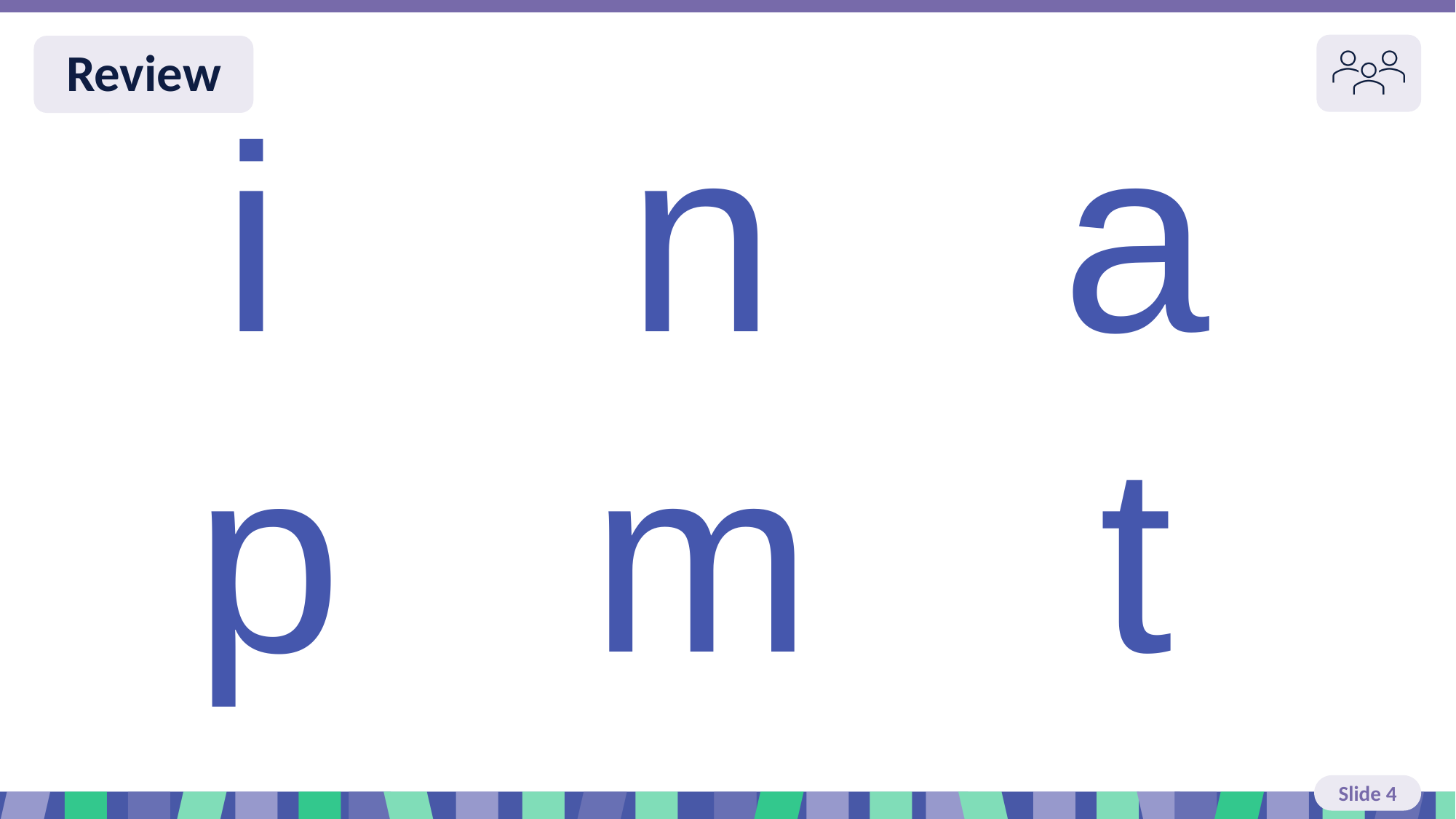

Slide 4 Review
i
n
a
p
m
t